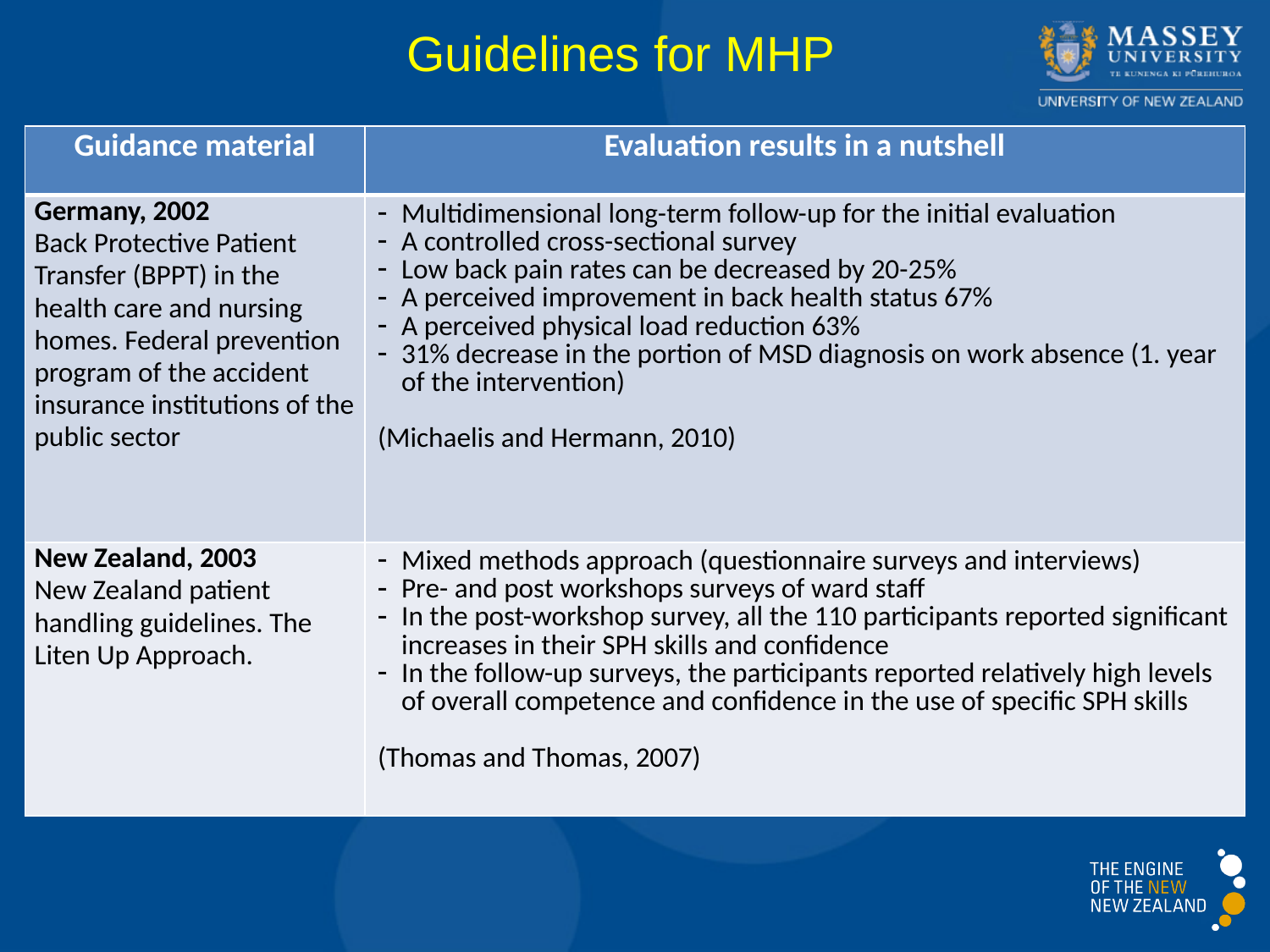

Guidelines for MHP

| Guidance material | Evaluation results in a nutshell |
| --- | --- |
| Germany, 2002 Back Protective Patient Transfer (BPPT) in the health care and nursing homes. Federal prevention program of the accident insurance institutions of the public sector | Multidimensional long-term follow-up for the initial evaluation A controlled cross-sectional survey Low back pain rates can be decreased by 20-25% A perceived improvement in back health status 67% A perceived physical load reduction 63% 31% decrease in the portion of MSD diagnosis on work absence (1. year of the intervention) (Michaelis and Hermann, 2010) |
| New Zealand, 2003 New Zealand patient handling guidelines. The Liten Up Approach. | Mixed methods approach (questionnaire surveys and interviews) Pre- and post workshops surveys of ward staff In the post-workshop survey, all the 110 participants reported significant increases in their SPH skills and confidence In the follow-up surveys, the participants reported relatively high levels of overall competence and confidence in the use of specific SPH skills (Thomas and Thomas, 2007) |